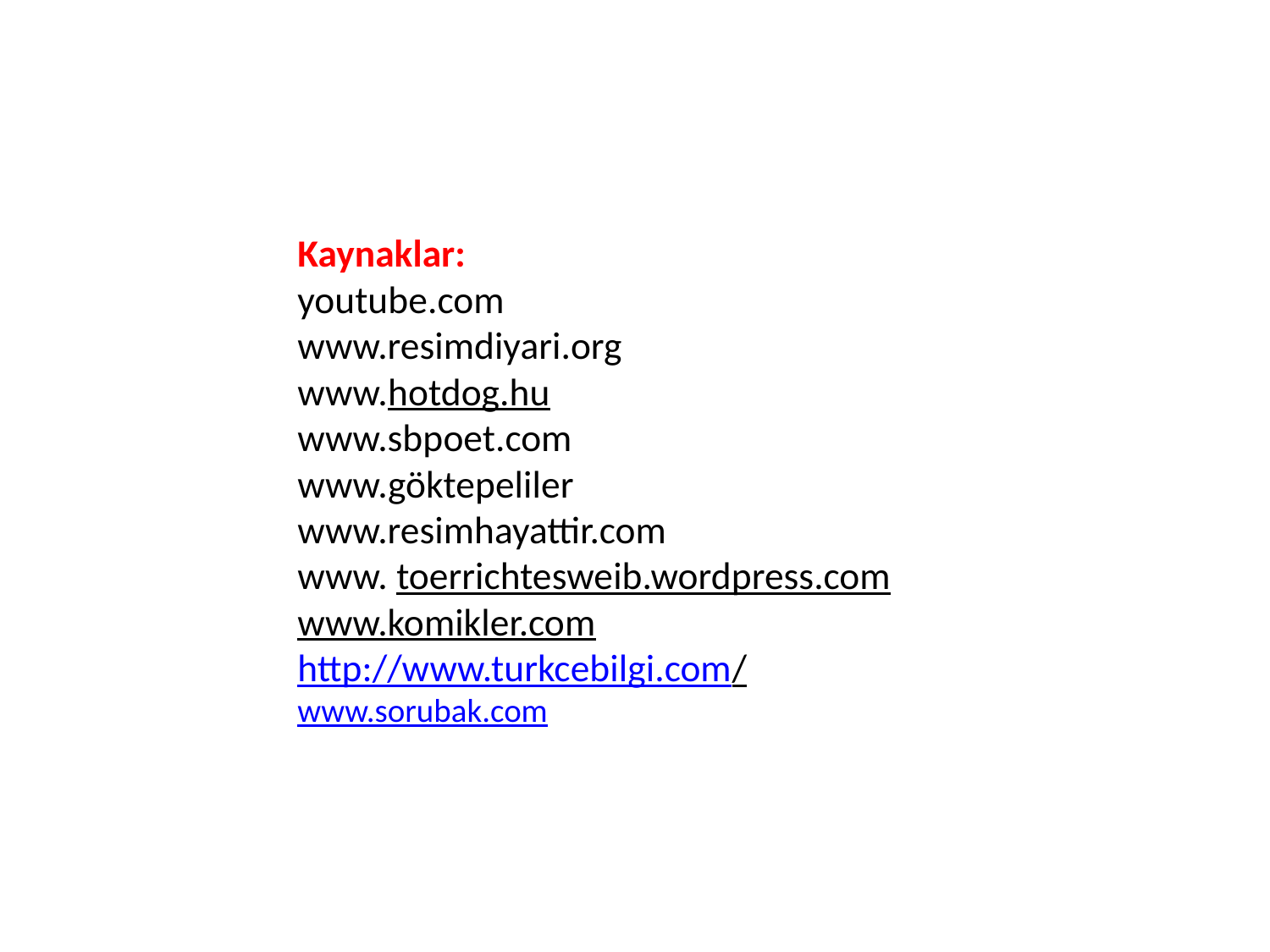

# Kaynaklar: youtube.com www.resimdiyari.org www.hotdog.hu www.sbpoet.com www.göktepeliler www.resimhayattir.com www. toerrichtesweib.wordpress.com www.komikler.com http://www.turkcebilgi.com/ www.sorubak.com